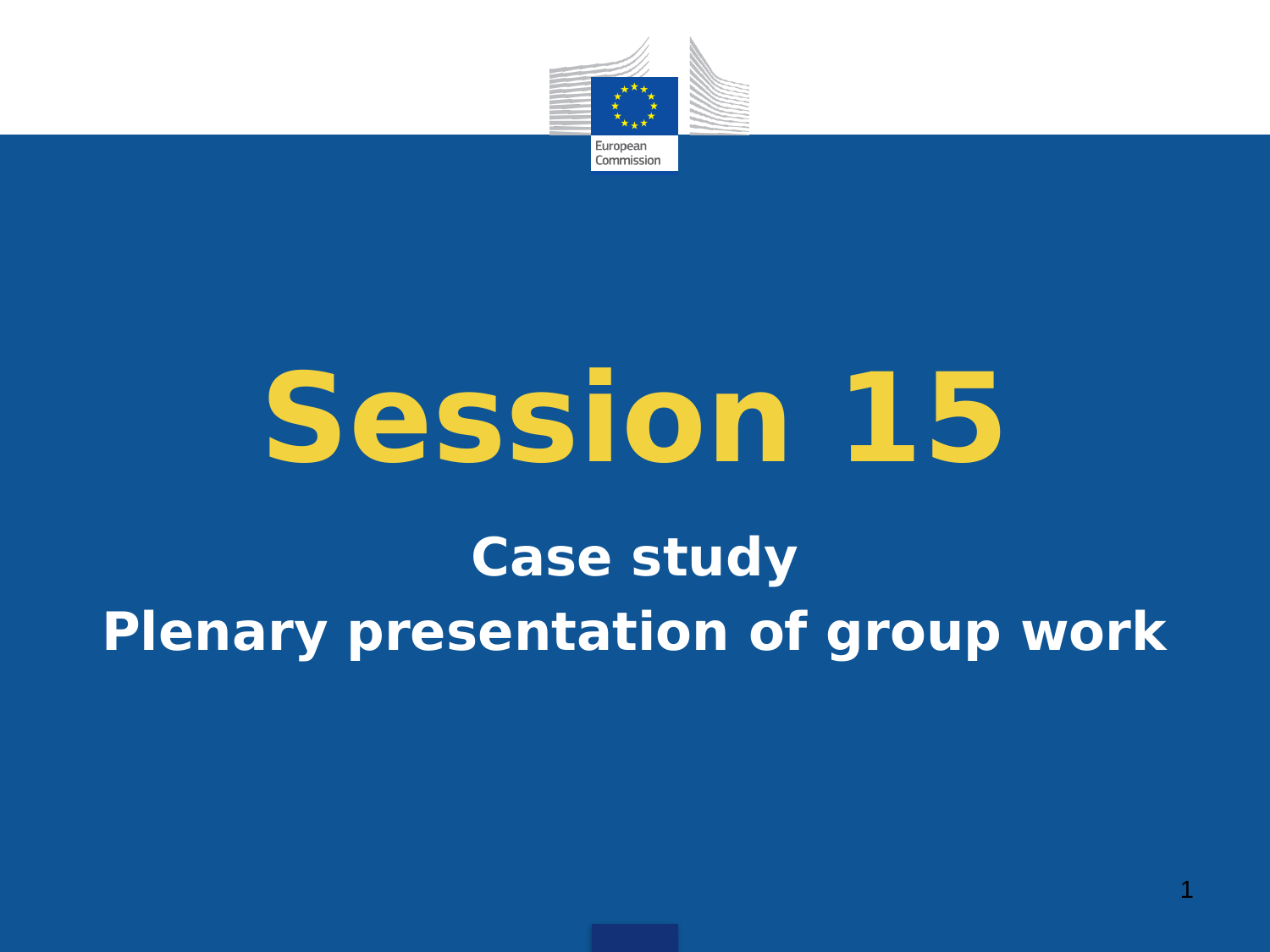

# Session 15
Case study
Plenary presentation of group work
1